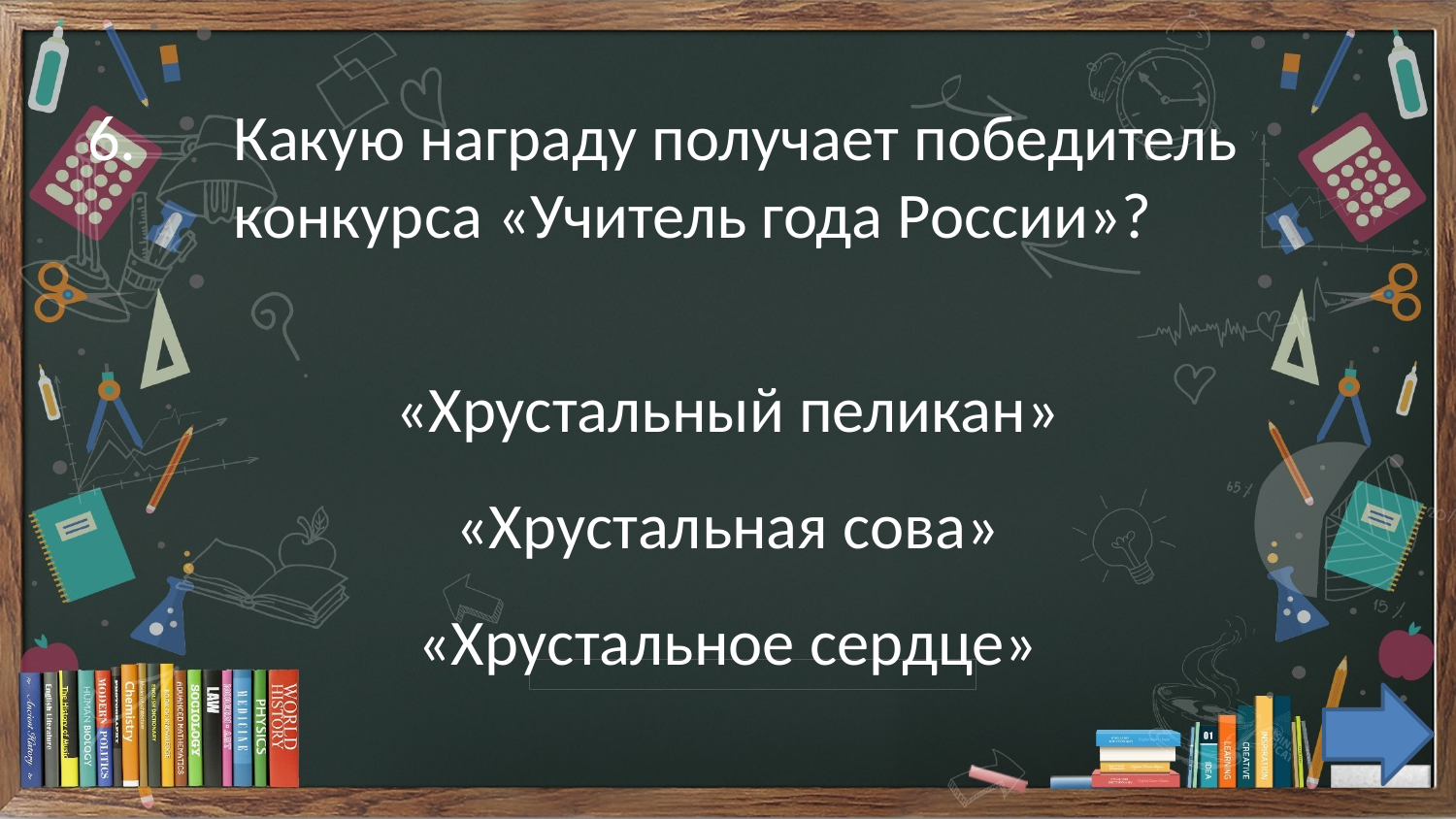

6.	Какую награду получает победитель 	конкурса «Учитель года России»?

«Хрустальный пеликан»
«Хрустальная сова»
«Хрустальное сердце»